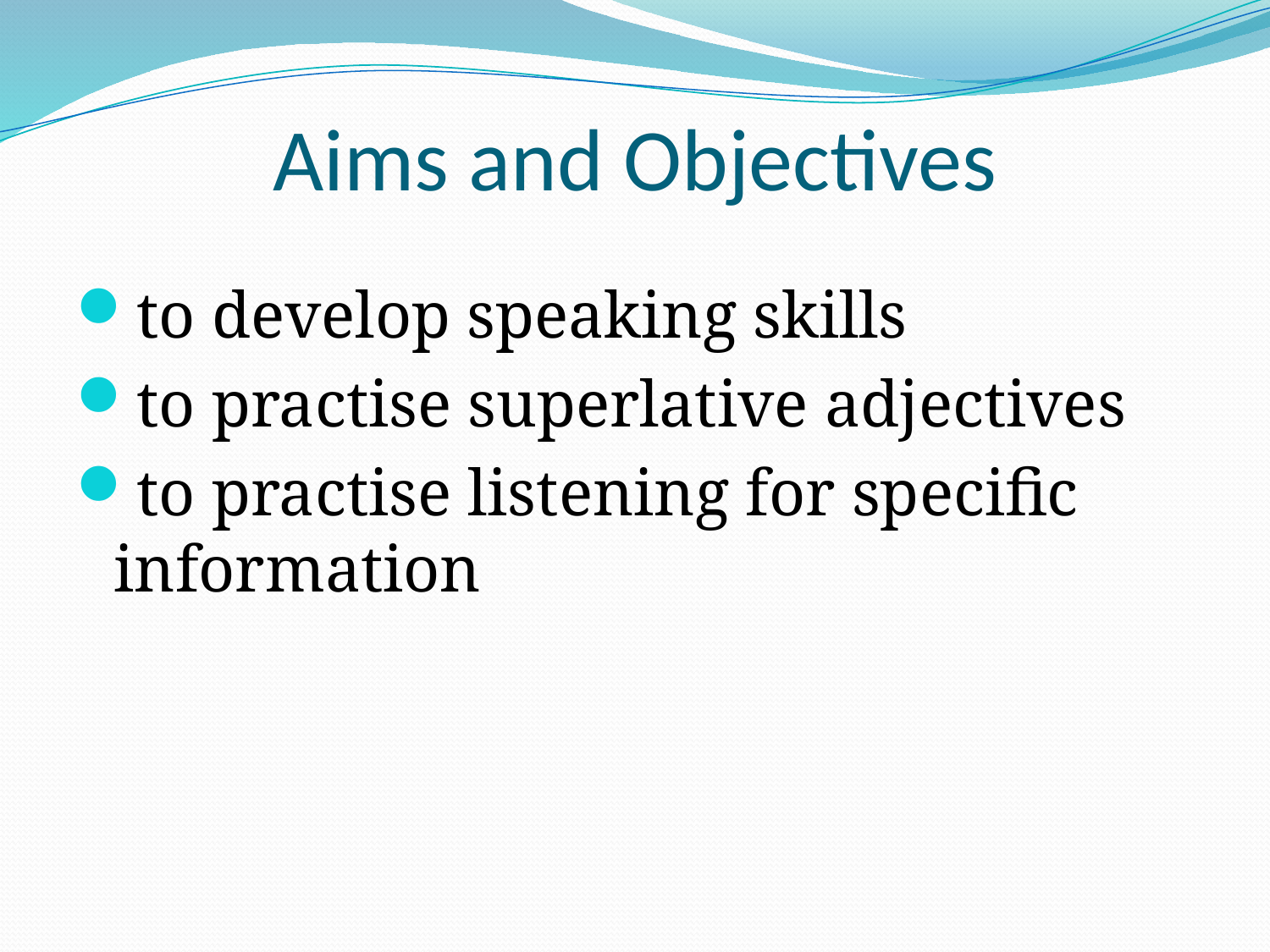

# Aims and Objectives
to develop speaking skills
to practise superlative adjectives
to practise listening for specific information